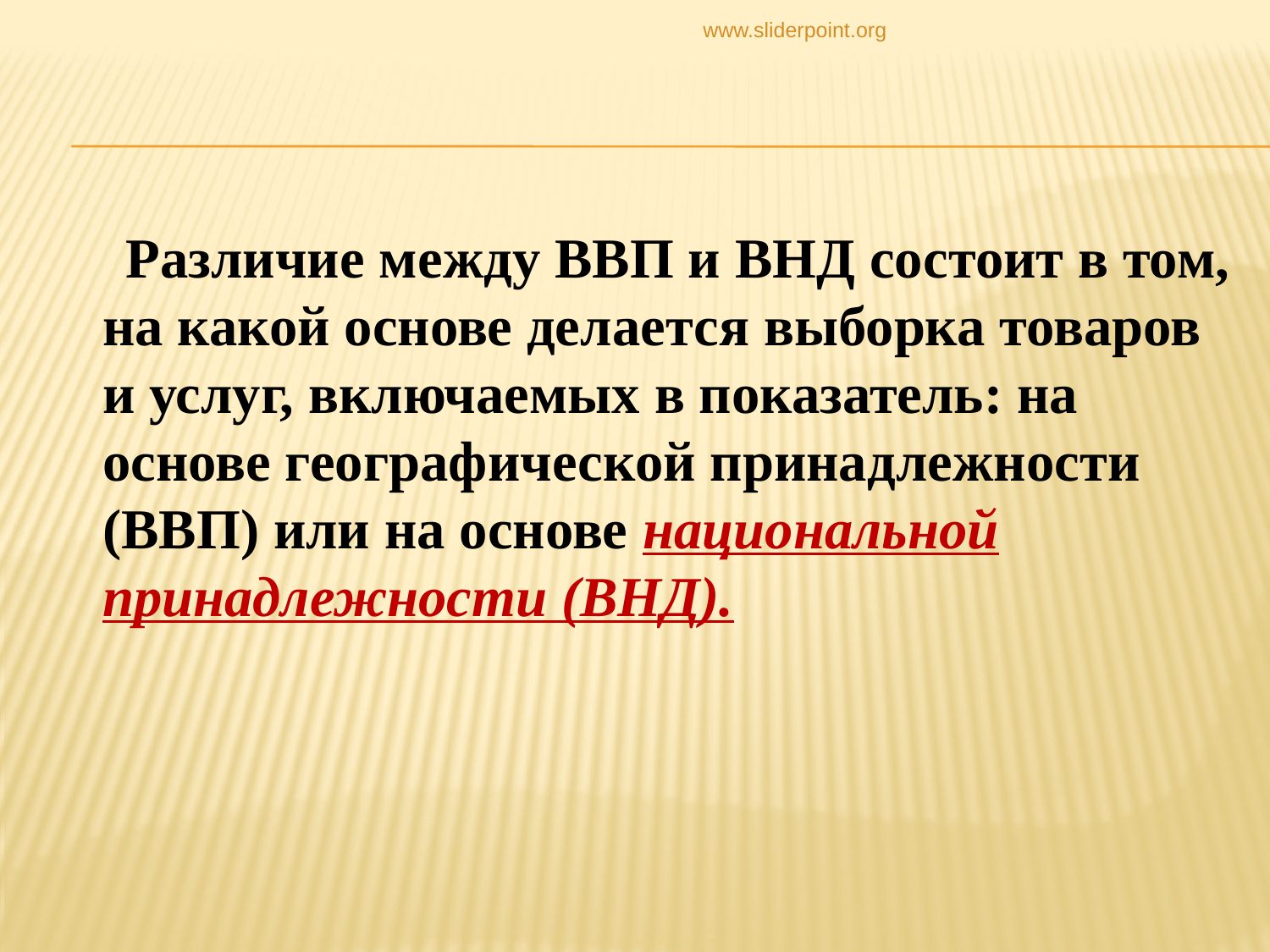

www.sliderpoint.org
     Различие между ВВП и ВНД состоит в том, на какой основе делается выборка товаров и услуг, включаемых в показатель: на основе географической принадлежности (ВВП) или на основе национальной принадлежности (ВНД).